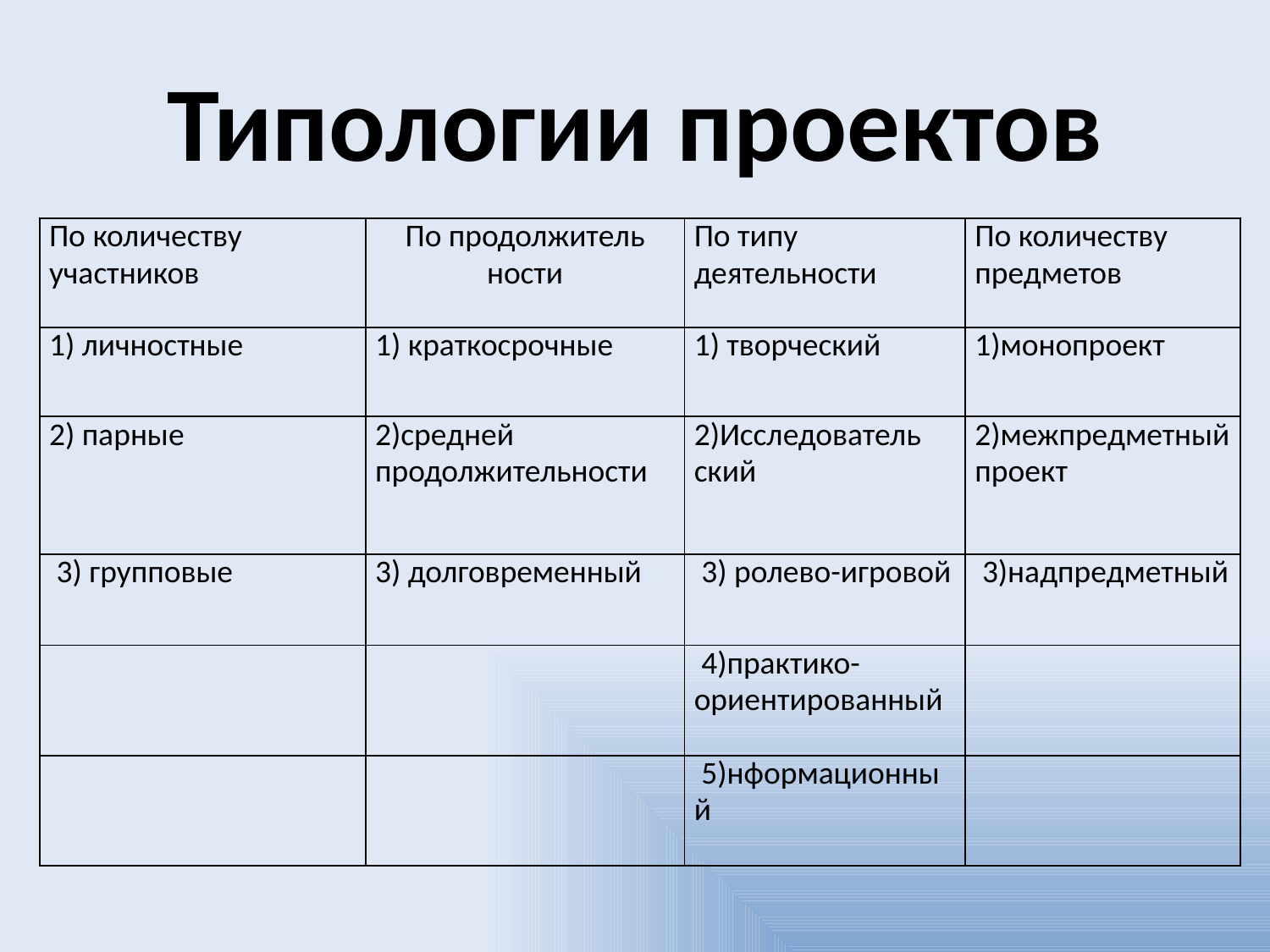

# Типологии проектов
| По количеству участников | По продолжитель ности | По типу деятельности | По количеству предметов |
| --- | --- | --- | --- |
| 1) личностные | 1) краткосрочные | 1) творческий | 1)монопроект |
| 2) парные | 2)средней продолжительности | 2)Исследователь ский | 2)межпредметный проект |
| 3) групповые | 3) долговременный | 3) ролево-игровой | 3)надпредметный |
|  |  | 4)практико-ориентированный |  |
|  |  | 5)нформационный |  |